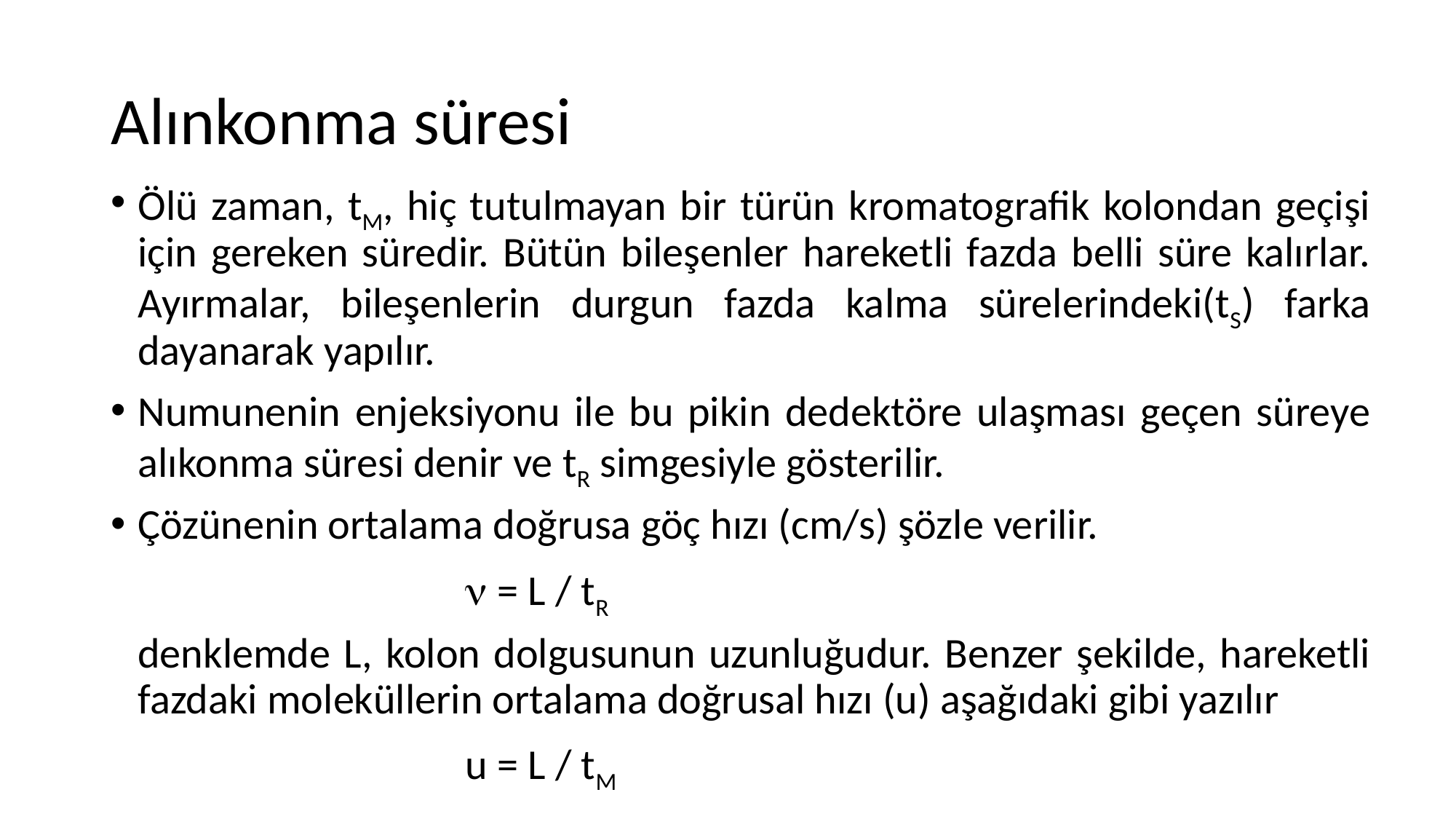

# Alınkonma süresi
Ölü zaman, tM, hiç tutulmayan bir türün kromatografik kolondan geçişi için gereken süredir. Bütün bileşenler hareketli fazda belli süre kalırlar. Ayırmalar, bileşenlerin durgun fazda kalma sürelerindeki(tS) farka dayanarak yapılır.
Numunenin enjeksiyonu ile bu pikin dedektöre ulaşması geçen süreye alıkonma süresi denir ve tR simgesiyle gösterilir.
Çözünenin ortalama doğrusa göç hızı (cm/s) şözle verilir.
				ν = L / tR
	denklemde L, kolon dolgusunun uzunluğudur. Benzer şekilde, hareketli fazdaki moleküllerin ortalama doğrusal hızı (u) aşağıdaki gibi yazılır
				u = L / tM